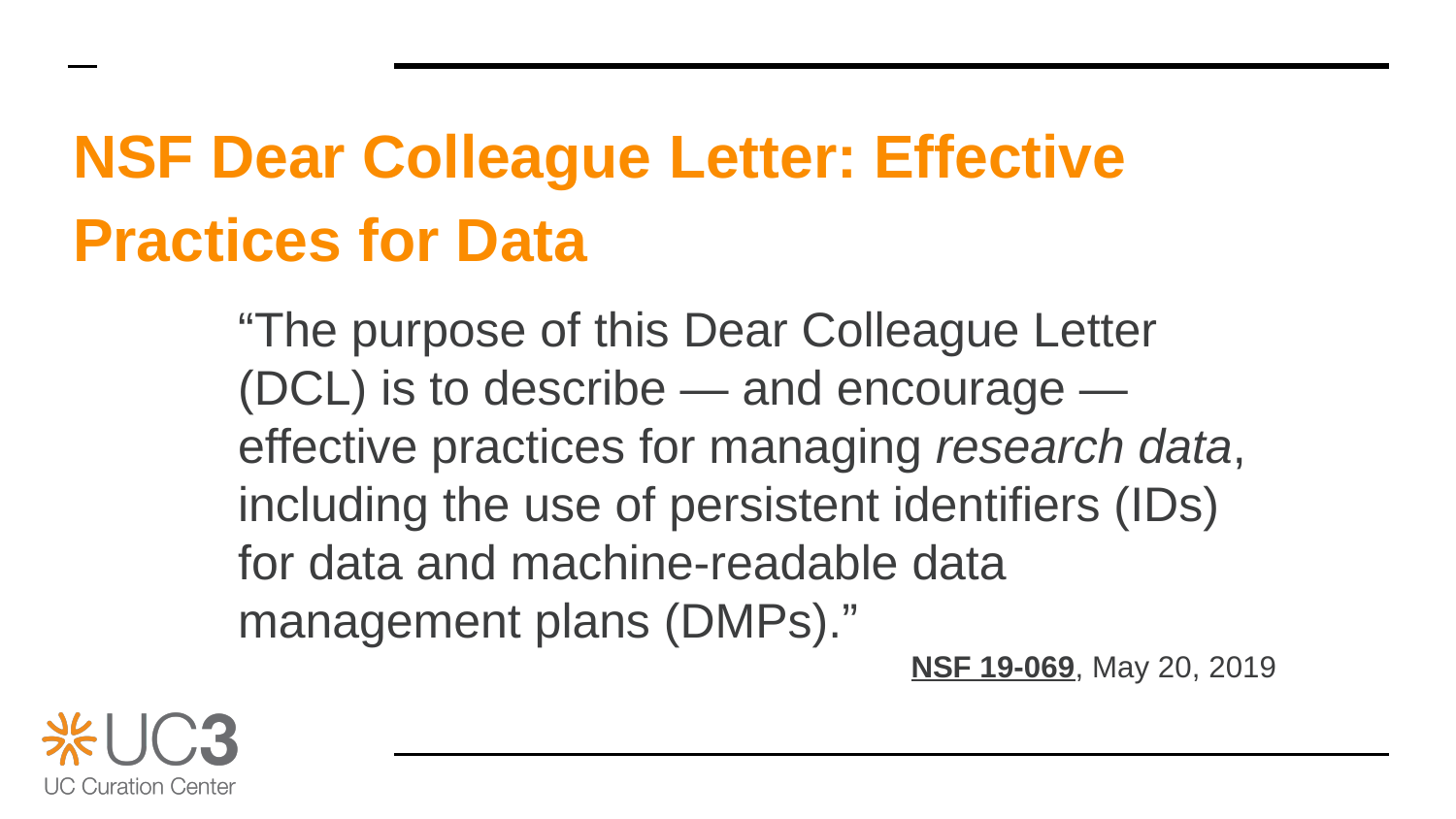

# NSF Dear Colleague Letter: Effective Practices for Data

“The purpose of this Dear Colleague Letter (DCL) is to describe — and encourage — effective practices for managing research data, including the use of persistent identifiers (IDs) for data and machine-readable data management plans (DMPs).”
NSF 19-069, May 20, 2019